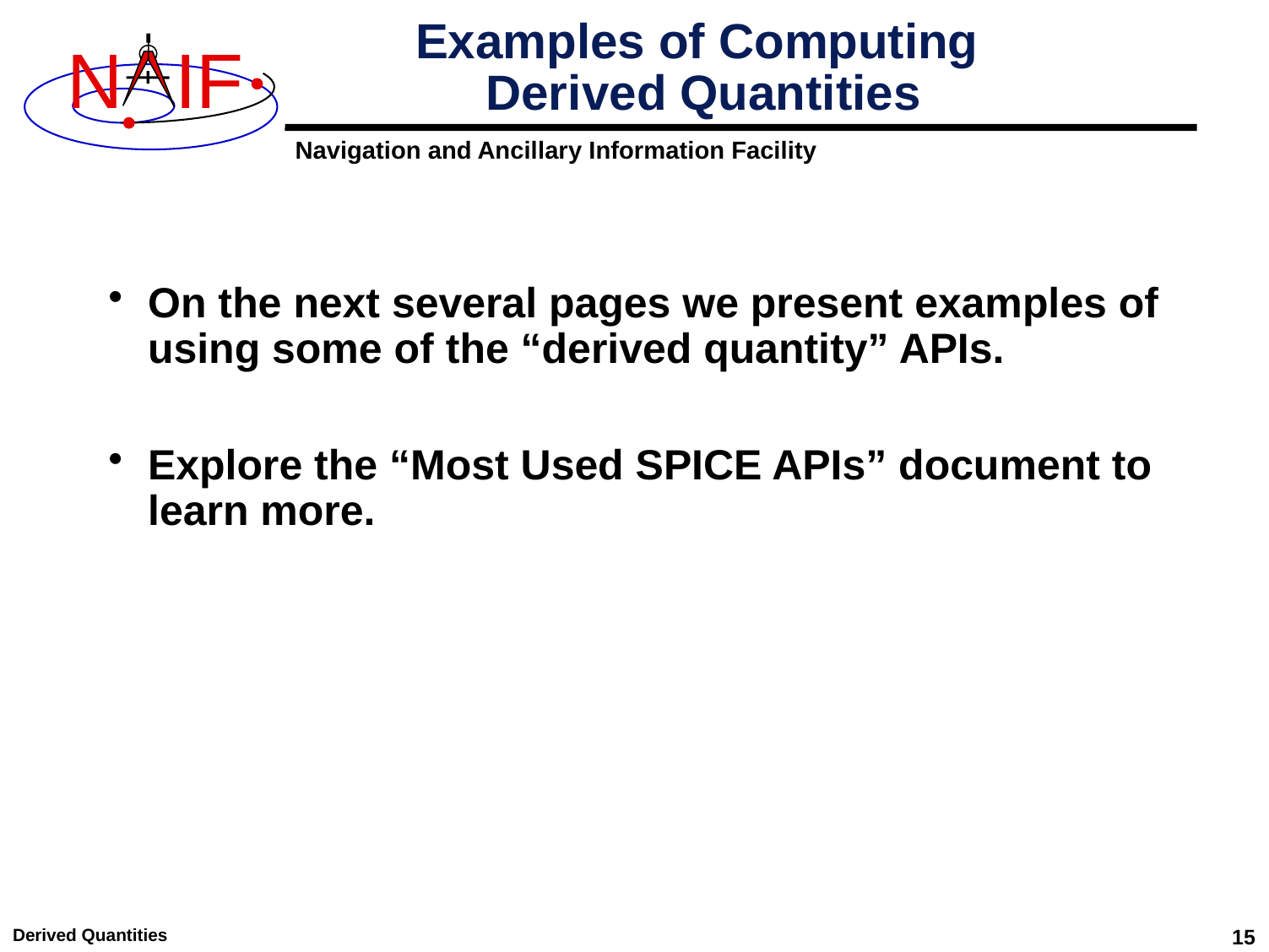

# Examples of Computing Derived Quantities
On the next several pages we present examples of using some of the “derived quantity” APIs.

Explore the “Most Used SPICE APIs” document to learn more.
Derived Quantities
15